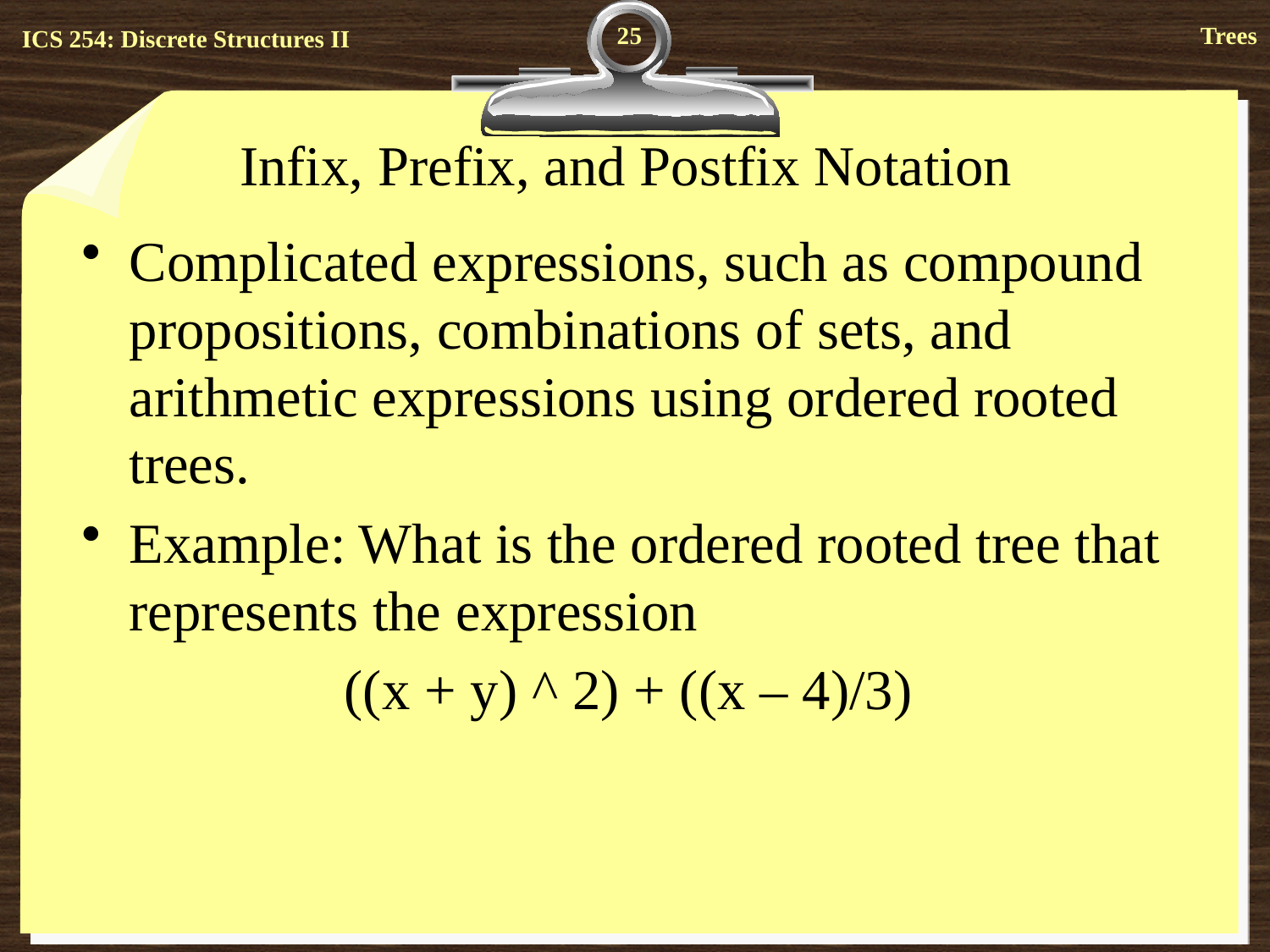

25
# Infix, Prefix, and Postfix Notation
Complicated expressions, such as compound propositions, combinations of sets, and arithmetic expressions using ordered rooted trees.
Example: What is the ordered rooted tree that represents the expression
((x + y) ^ 2) + ((x – 4)/3)